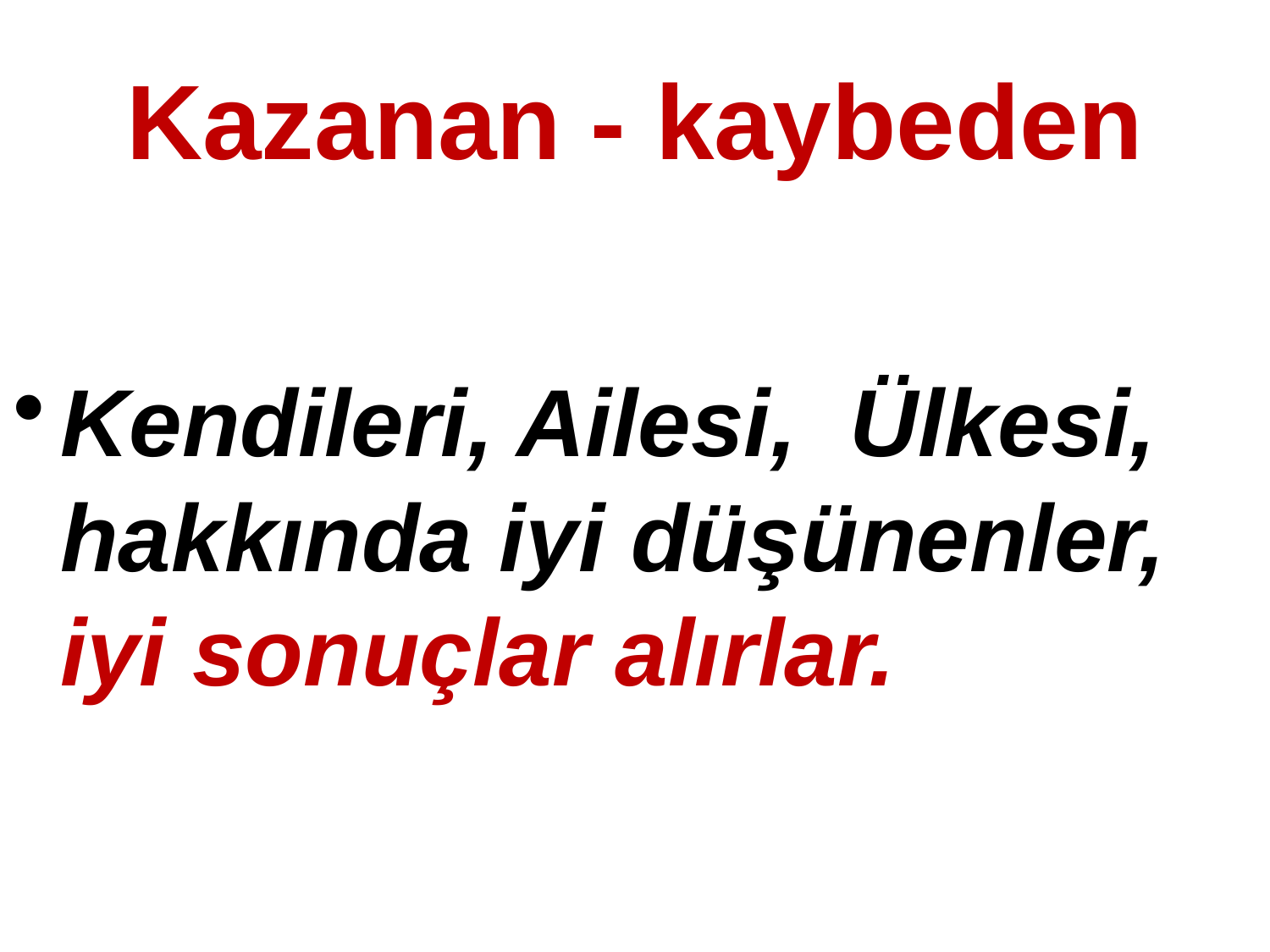

# Kazanan - kaybeden

Kendileri, Ailesi,  Ülkesi,  hakkında iyi düşünenler, iyi sonuçlar alırlar.